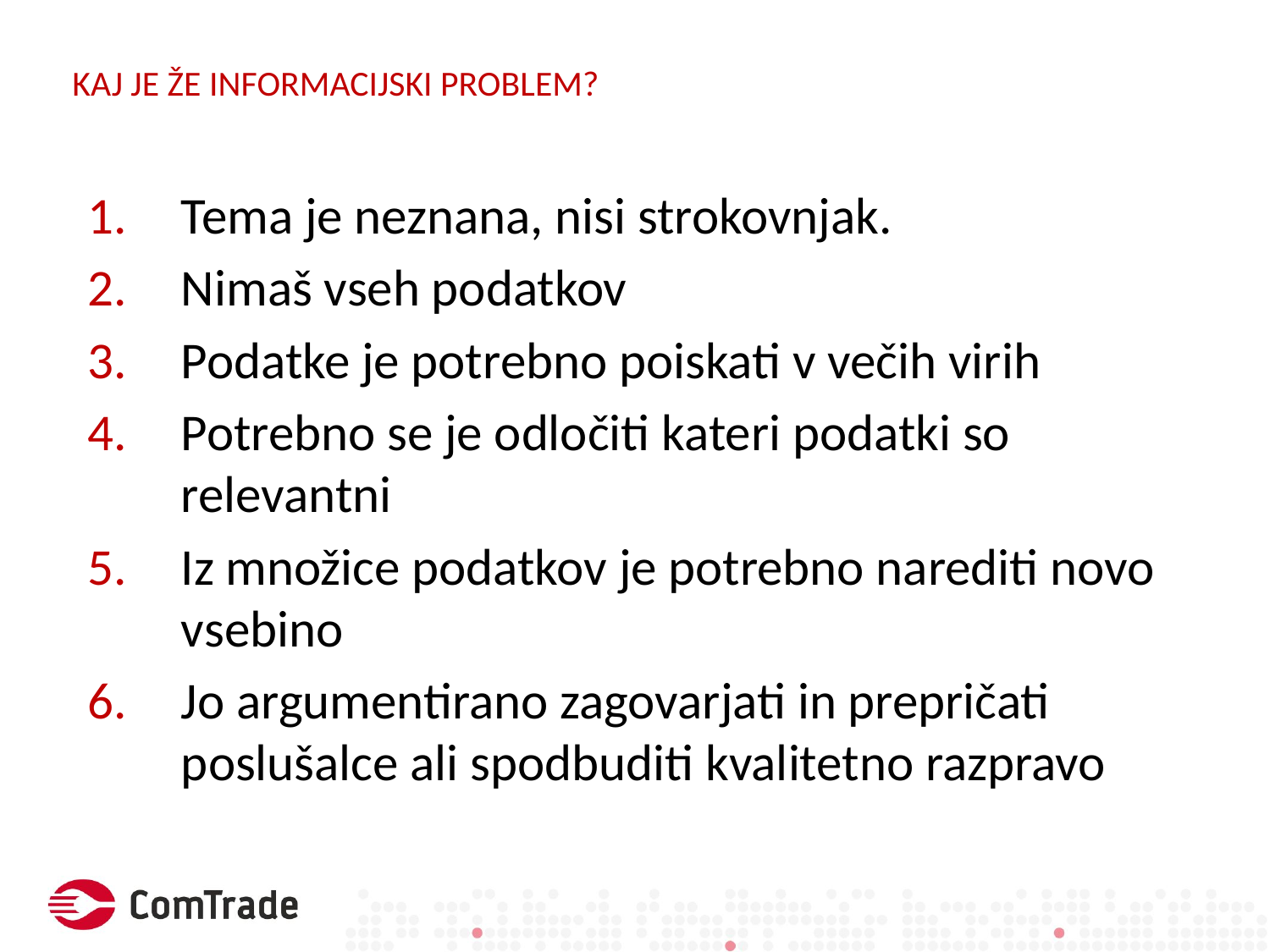

# KAJ JE ŽE INFORMACIJSKI PROBLEM?
Tema je neznana, nisi strokovnjak.
Nimaš vseh podatkov
Podatke je potrebno poiskati v večih virih
Potrebno se je odločiti kateri podatki so relevantni
Iz množice podatkov je potrebno narediti novo vsebino
Jo argumentirano zagovarjati in prepričati poslušalce ali spodbuditi kvalitetno razpravo